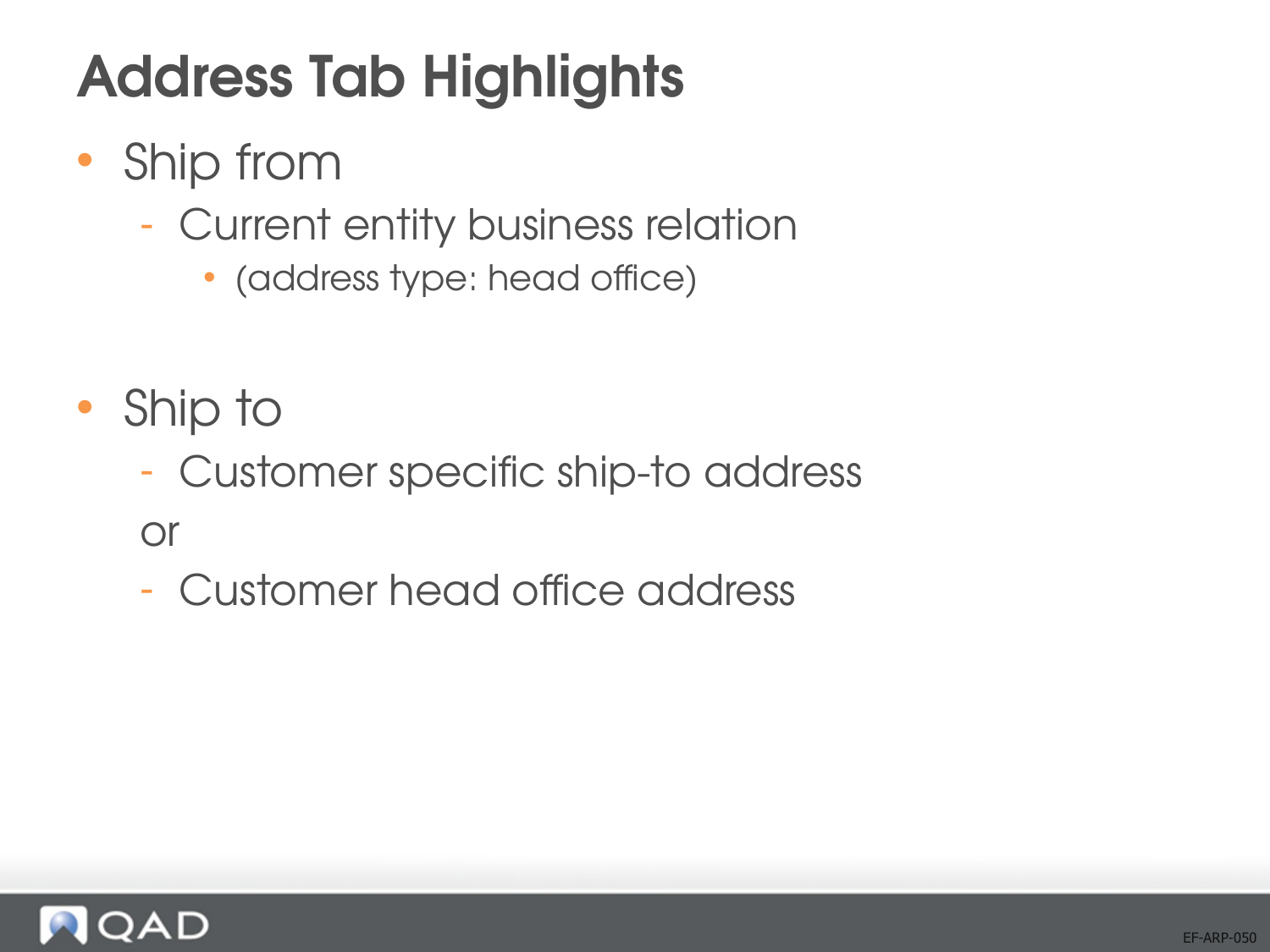

# Address Tab Highlights
Ship from
Current entity business relation
(address type: head office)

Ship to
Customer specific ship-to address
or
Customer head office address
EF-ARP-050